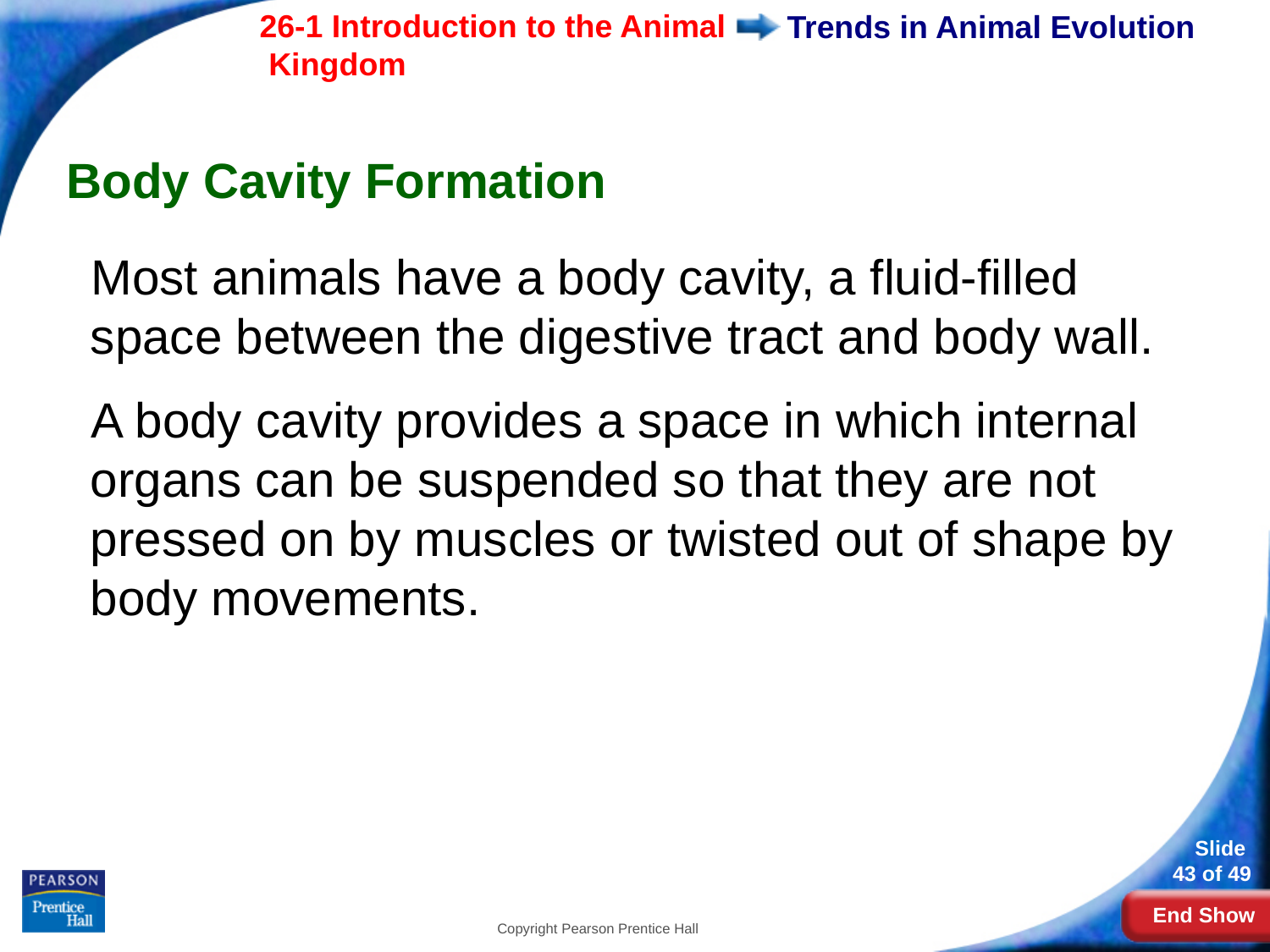

# Trends in Animal Evolution
Body Cavity Formation
Most animals have a body cavity, a fluid-filled space between the digestive tract and body wall.
A body cavity provides a space in which internal organs can be suspended so that they are not pressed on by muscles or twisted out of shape by body movements.
Copyright Pearson Prentice Hall